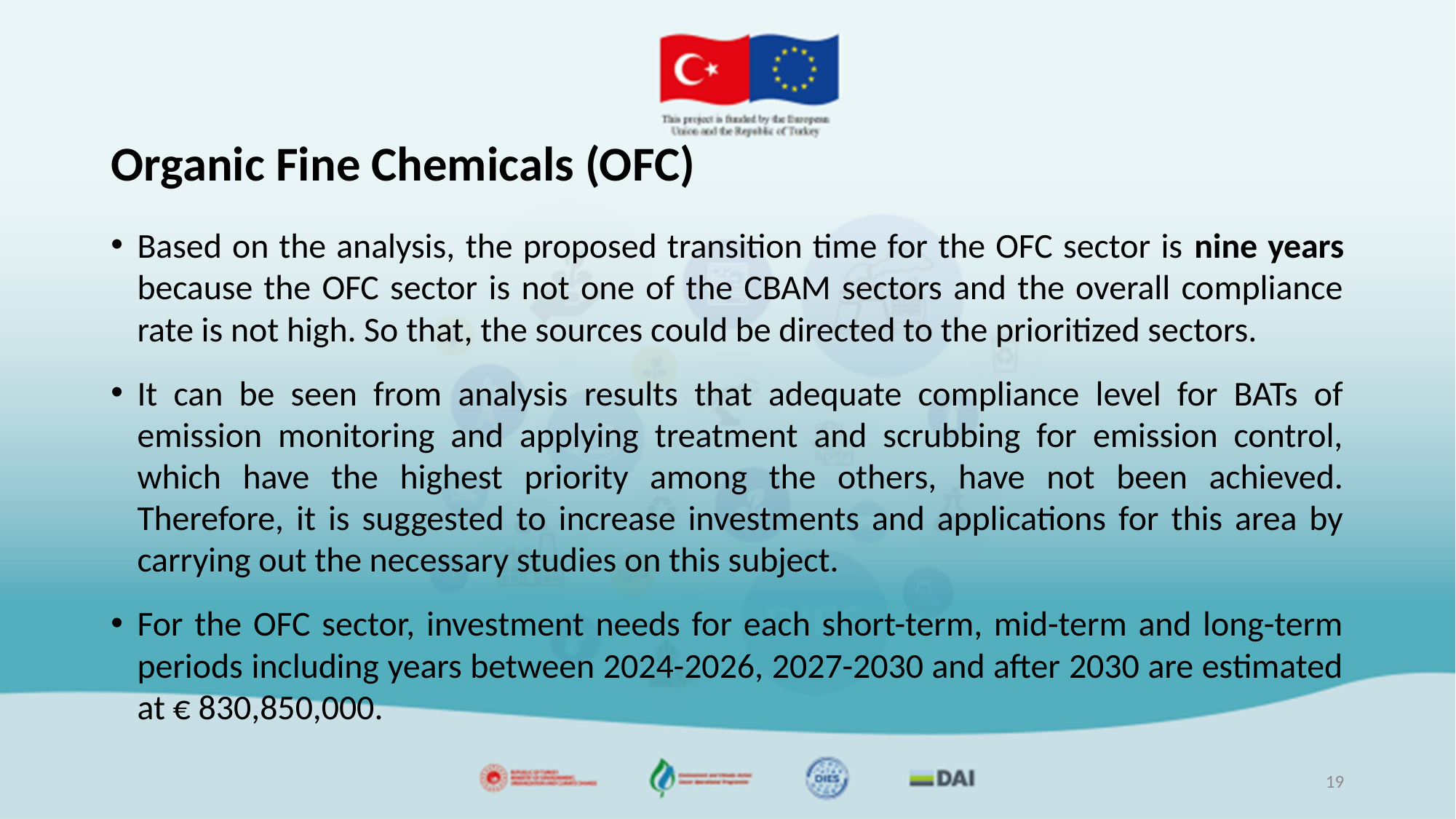

# Organic Fine Chemicals (OFC)
Based on the analysis, the proposed transition time for the OFC sector is nine years because the OFC sector is not one of the CBAM sectors and the overall compliance rate is not high. So that, the sources could be directed to the prioritized sectors.
It can be seen from analysis results that adequate compliance level for BATs of emission monitoring and applying treatment and scrubbing for emission control, which have the highest priority among the others, have not been achieved. Therefore, it is suggested to increase investments and applications for this area by carrying out the necessary studies on this subject.
For the OFC sector, investment needs for each short-term, mid-term and long-term periods including years between 2024-2026, 2027-2030 and after 2030 are estimated at € 830,850,000.
19